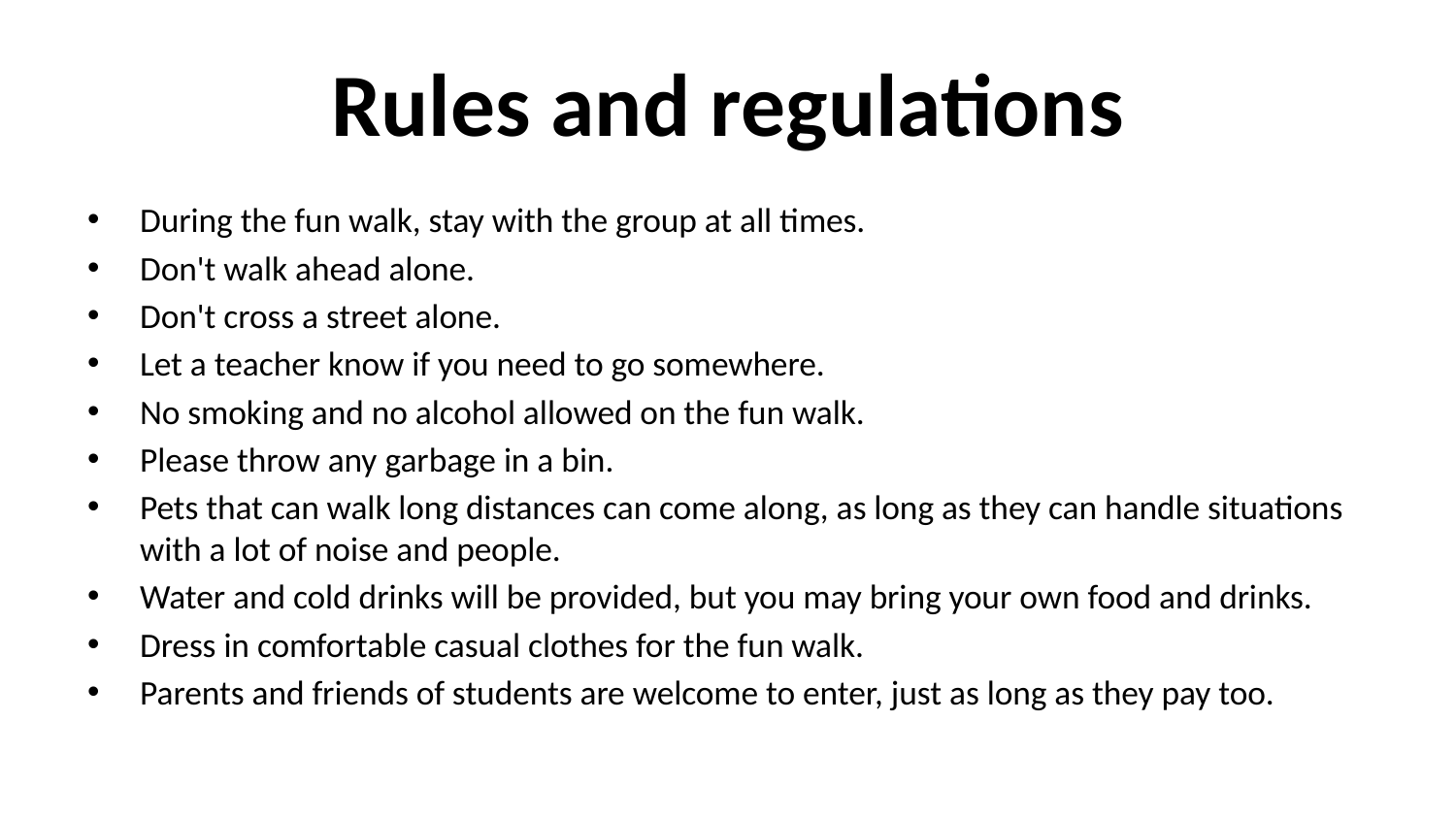

# Rules and regulations
During the fun walk, stay with the group at all times.
Don't walk ahead alone.
Don't cross a street alone.
Let a teacher know if you need to go somewhere.
No smoking and no alcohol allowed on the fun walk.
Please throw any garbage in a bin.
Pets that can walk long distances can come along, as long as they can handle situations with a lot of noise and people.
Water and cold drinks will be provided, but you may bring your own food and drinks.
Dress in comfortable casual clothes for the fun walk.
Parents and friends of students are welcome to enter, just as long as they pay too.